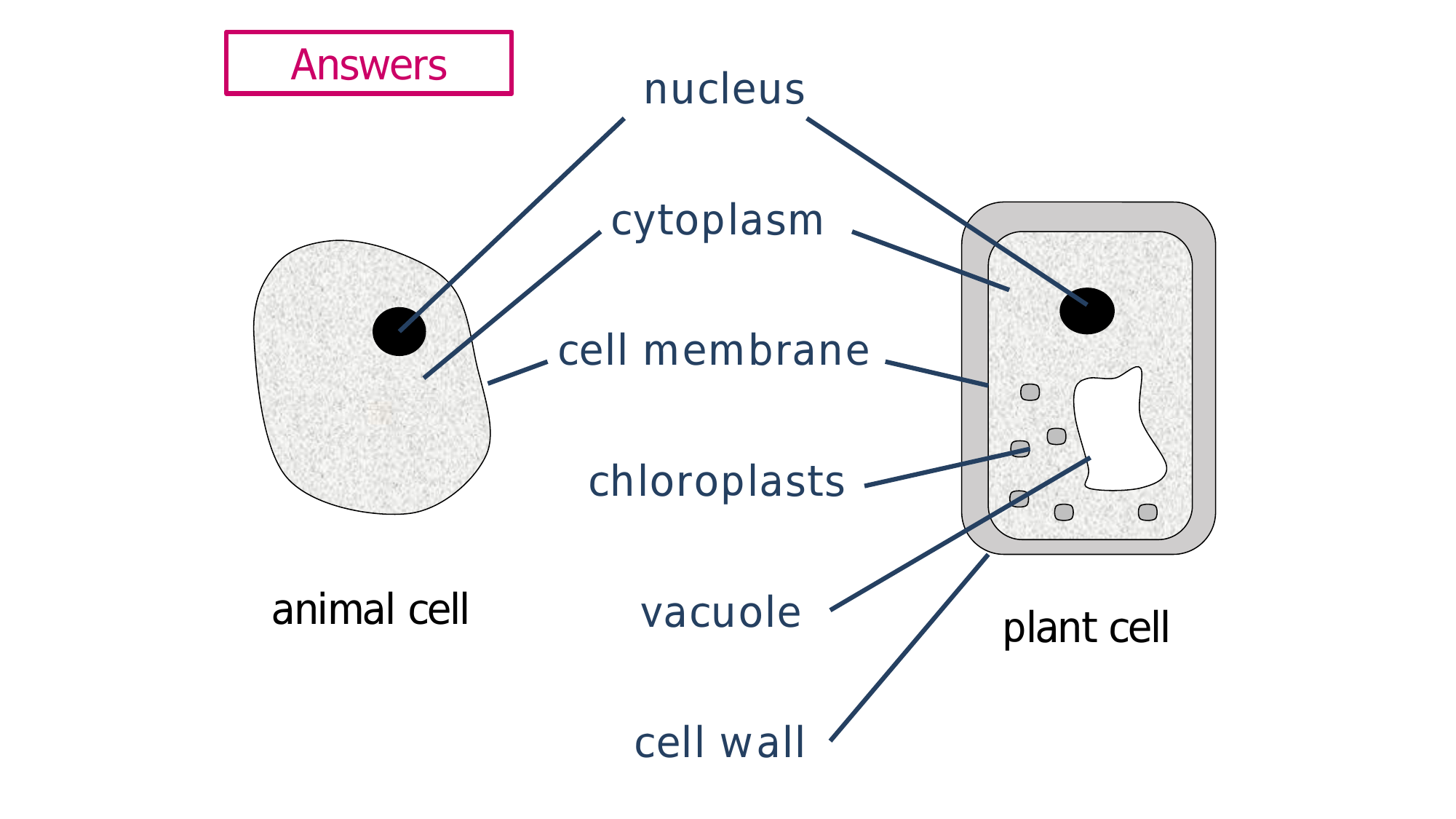

Answers
nucleus
cytoplasm

cell membrane
chloroplasts
animal cell
vacuole
plant cell
cell wall